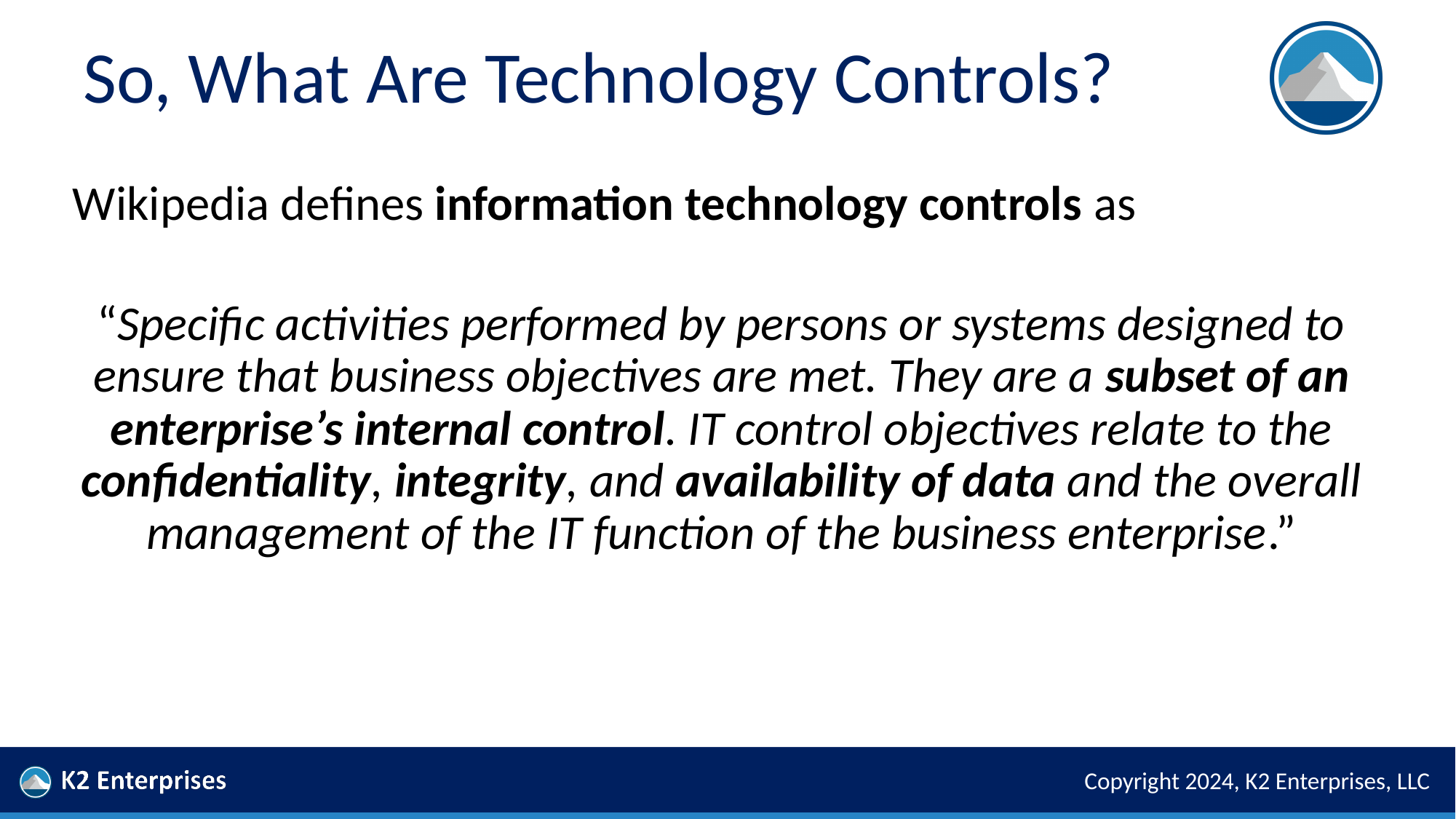

# So, What Are Technology Controls?
Wikipedia defines information technology controls as
“Specific activities performed by persons or systems designed to ensure that business objectives are met. They are a subset of an enterprise’s internal control. IT control objectives relate to the confidentiality, integrity, and availability of data and the overall management of the IT function of the business enterprise.”